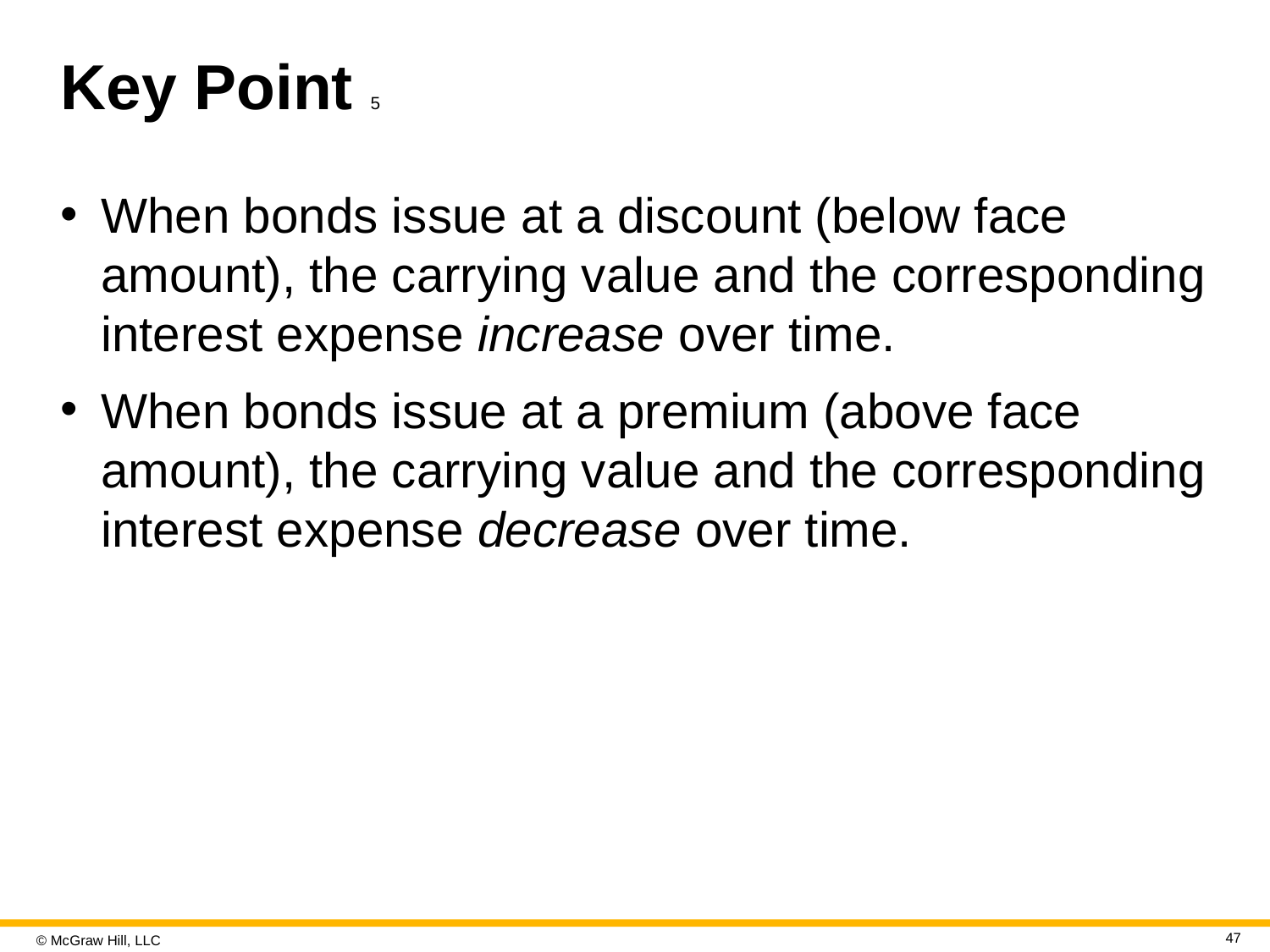

# Key Point 5
When bonds issue at a discount (below face amount), the carrying value and the corresponding interest expense increase over time.
When bonds issue at a premium (above face amount), the carrying value and the corresponding interest expense decrease over time.
47